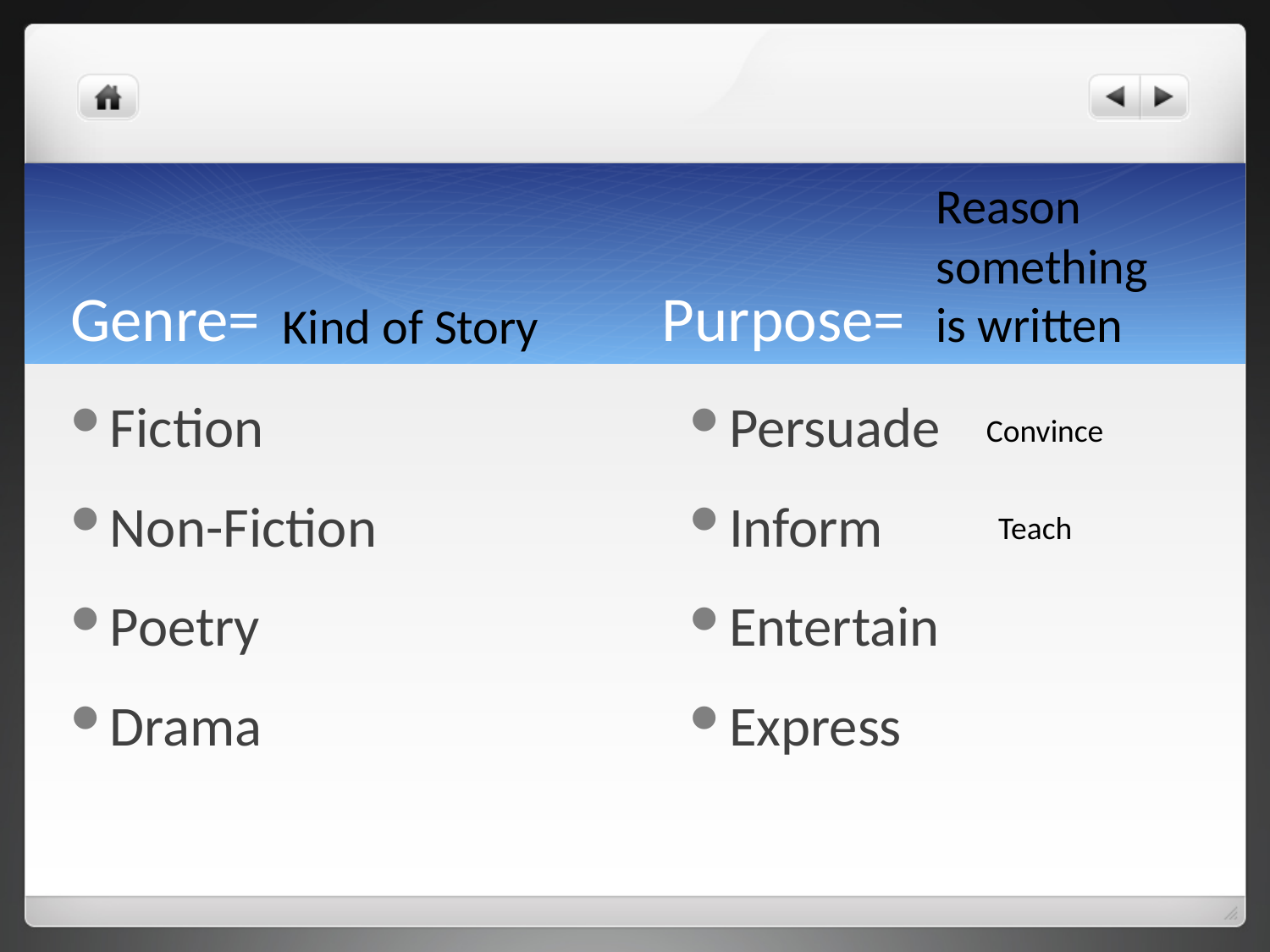

Reason something is written
# Genre=                            Purpose=
Kind of Story
Fiction
Non-Fiction
Poetry
Drama
Persuade
Inform
Entertain
Express
Convince
Teach